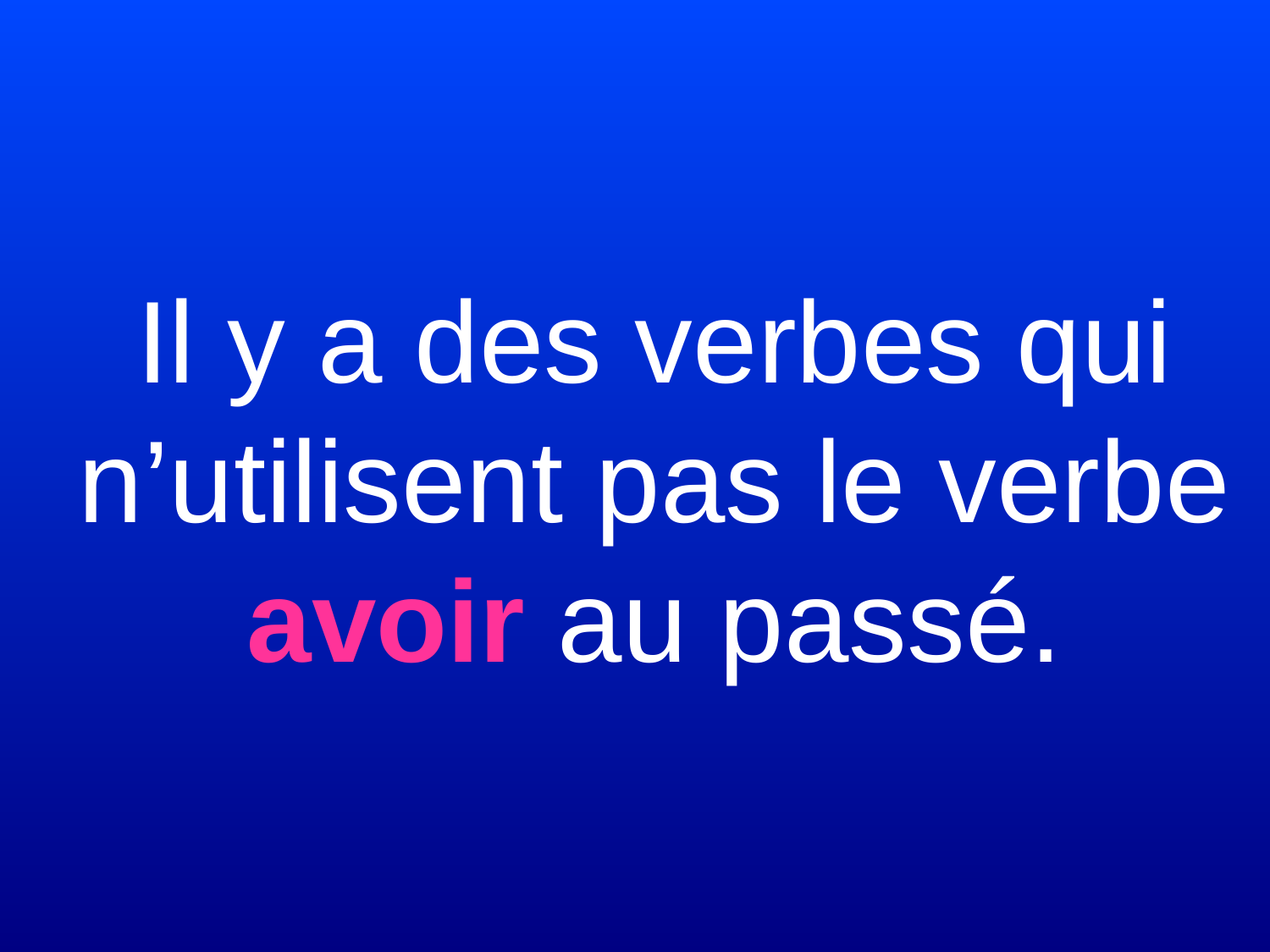

Il y a des verbes qui n’utilisent pas le verbe avoir au passé.